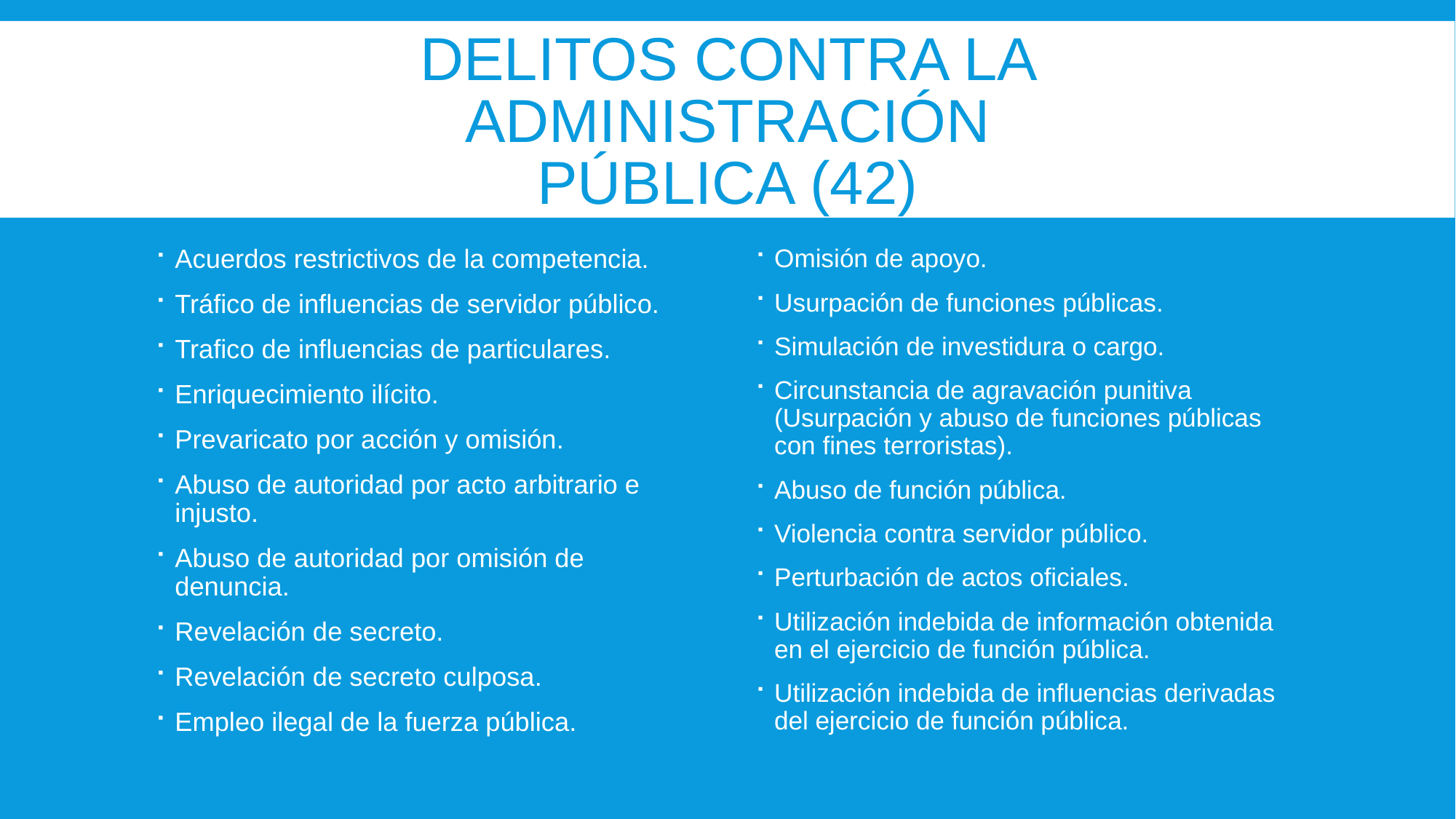

# Delitos contra la administración pública (42)
Acuerdos restrictivos de la competencia.
Tráfico de influencias de servidor público.
Trafico de influencias de particulares.
Enriquecimiento ilícito.
Prevaricato por acción y omisión.
Abuso de autoridad por acto arbitrario e injusto.
Abuso de autoridad por omisión de denuncia.
Revelación de secreto.
Revelación de secreto culposa.
Empleo ilegal de la fuerza pública.
Omisión de apoyo.
Usurpación de funciones públicas.
Simulación de investidura o cargo.
Circunstancia de agravación punitiva (Usurpación y abuso de funciones públicas con fines terroristas).
Abuso de función pública.
Violencia contra servidor público.
Perturbación de actos oficiales.
Utilización indebida de información obtenida en el ejercicio de función pública.
Utilización indebida de influencias derivadas del ejercicio de función pública.